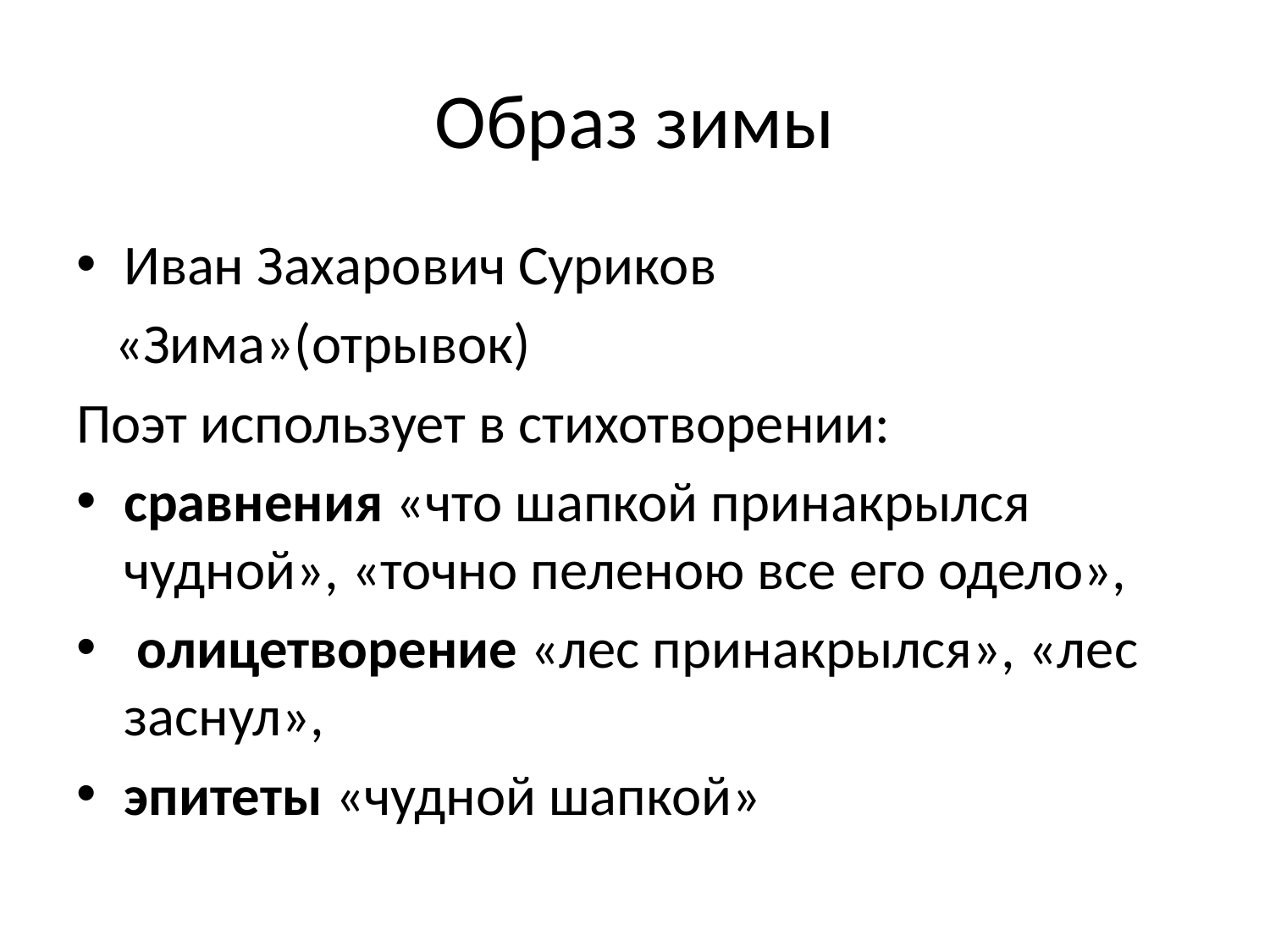

# Образ зимы
Иван Захарович Суриков
   «Зима»(отрывок)
Поэт использует в стихотворении:
сравнения «что шапкой принакрылся чудной», «точно пеленою все его одело»,
 олицетворение «лес принакрылся», «лес заснул»,
эпитеты «чудной шапкой»